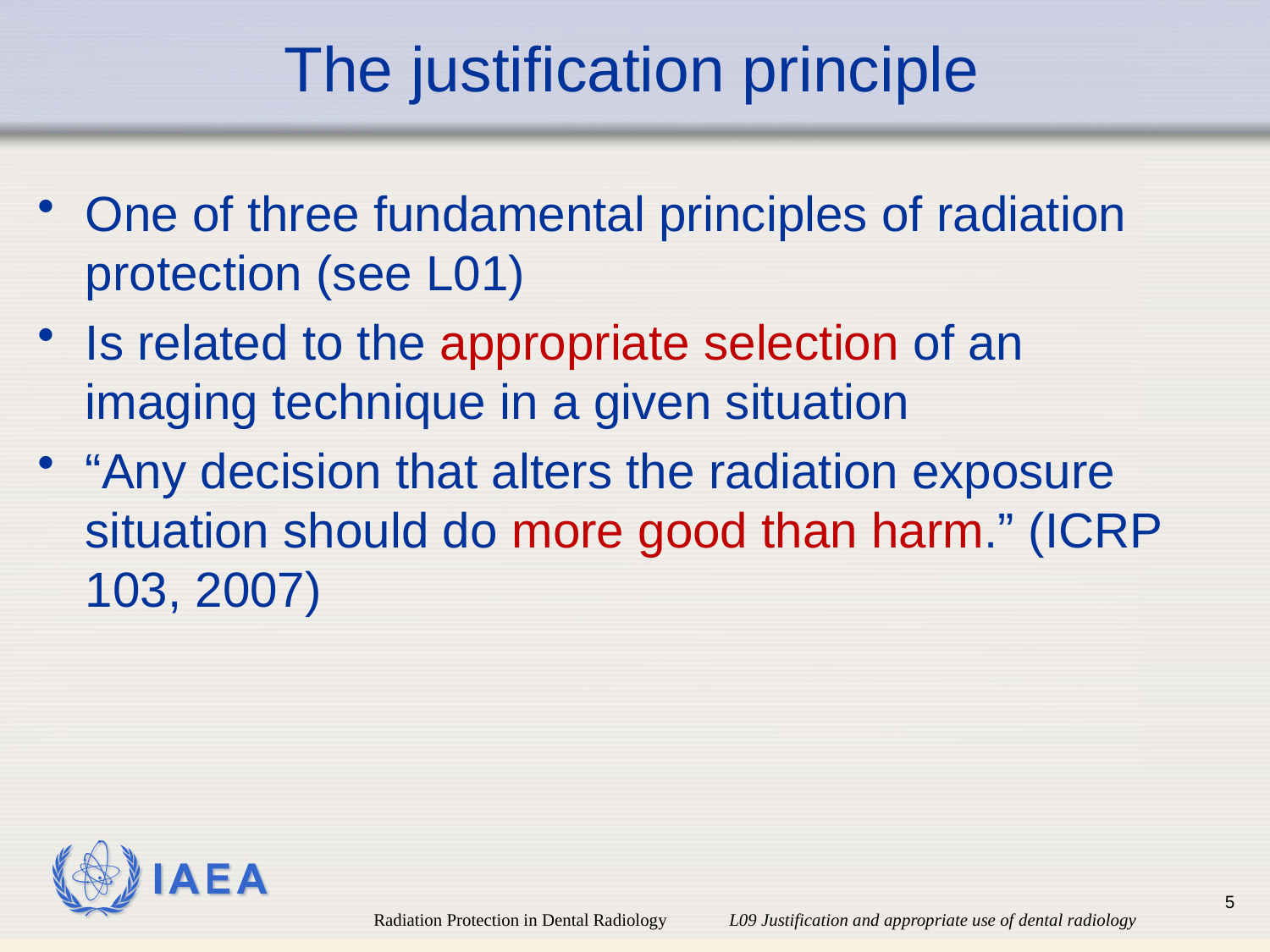

# The justification principle
One of three fundamental principles of radiation protection (see L01)
Is related to the appropriate selection of an imaging technique in a given situation
“Any decision that alters the radiation exposure situation should do more good than harm.” (ICRP 103, 2007)
5
Radiation Protection in Dental Radiology              L09 Justification and appropriate use of dental radiology